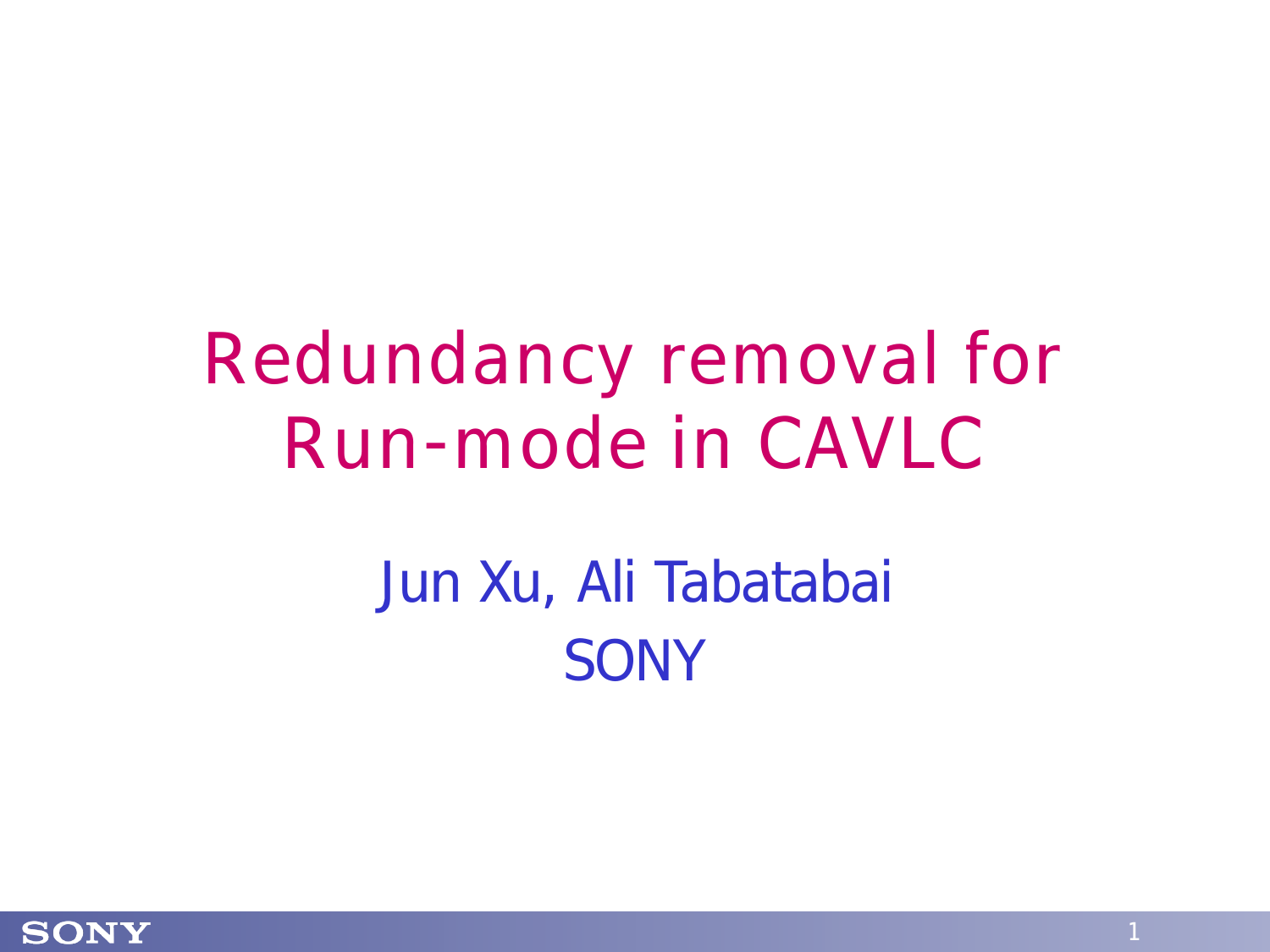

# Redundancy removal for Run-mode in CAVLC
Jun Xu, Ali Tabatabai
SONY
1